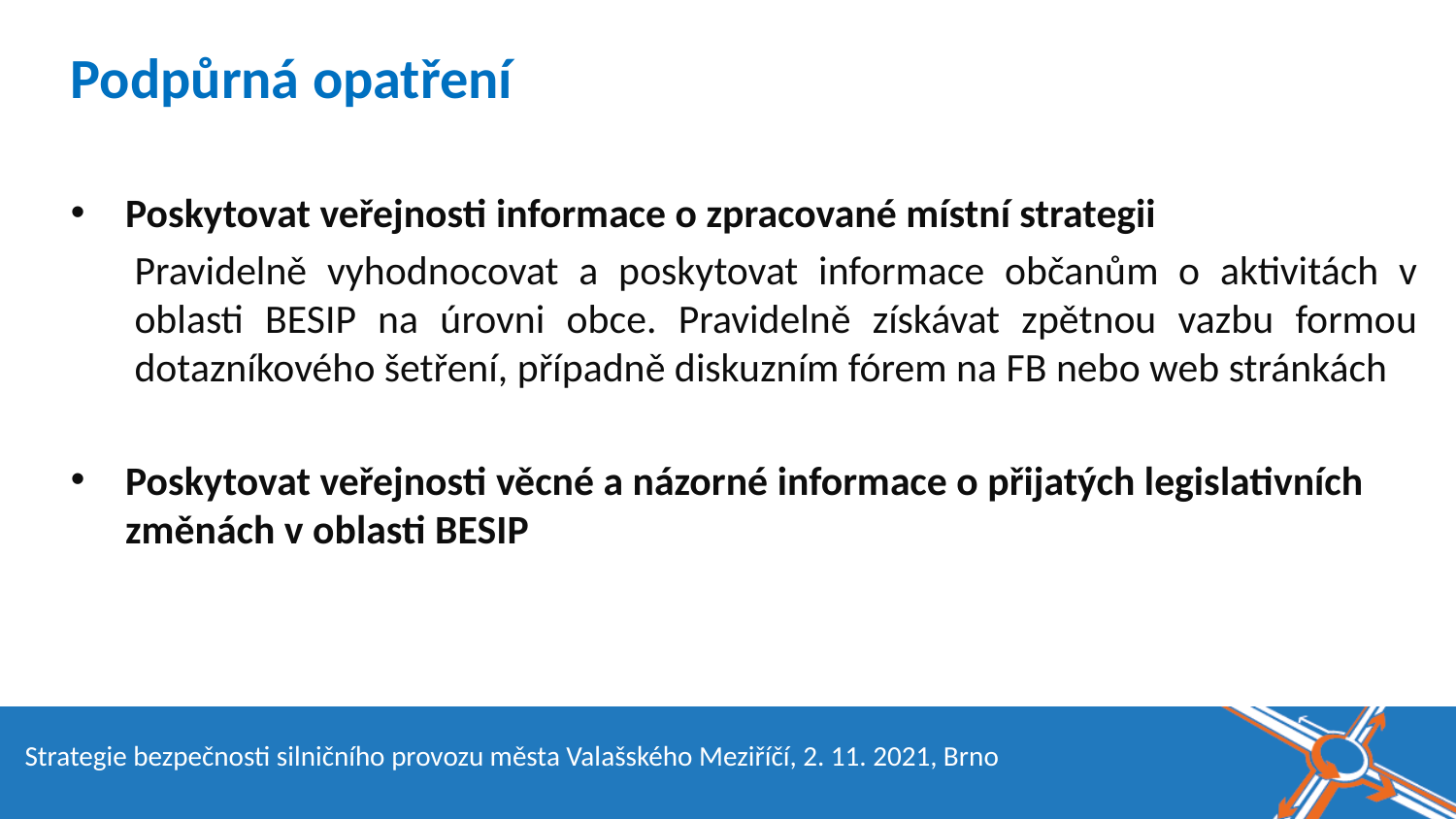

# Podpůrná opatření

Poskytovat veřejnosti informace o zpracované místní strategii
Pravidelně vyhodnocovat a poskytovat informace občanům o aktivitách v oblasti BESIP na úrovni obce. Pravidelně získávat zpětnou vazbu formou dotazníkového šetření, případně diskuzním fórem na FB nebo web stránkách

Poskytovat veřejnosti věcné a názorné informace o přijatých legislativních změnách v oblasti BESIP

Strategie bezpečnosti silničního provozu města Valašského Meziříčí, 2. 11. 2021, Brno